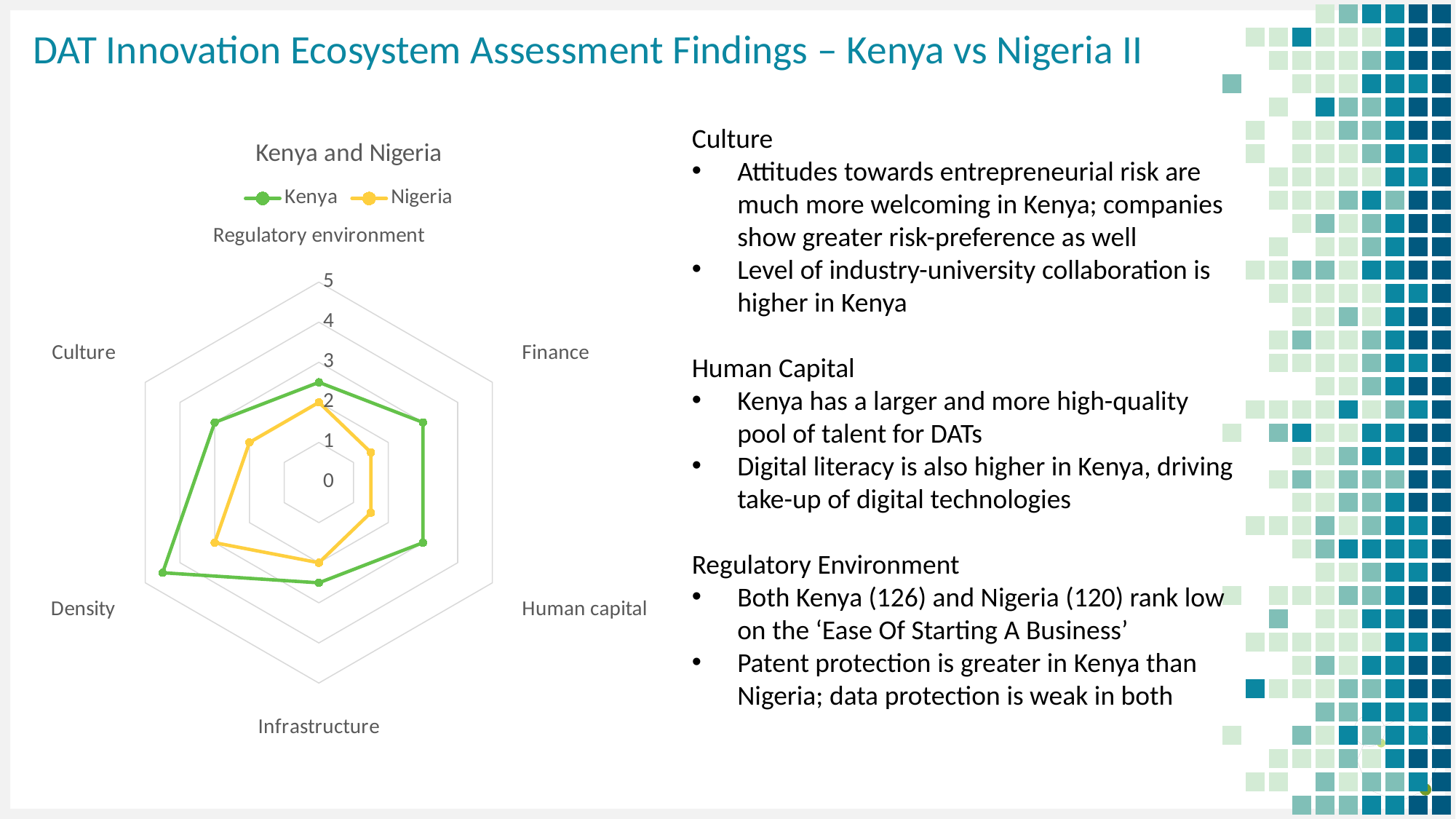

DAT Innovation Ecosystem Assessment Findings – Kenya vs Nigeria II

### Chart: Kenya and Nigeria

| Category |  |  |
|---|---|---|
| Regulatory environment | 2.5 | 2.0 |
| Finance | 3.0 | 1.5 |
| Human capital | 3.0 | 1.5 |
| Infrastructure | 2.5 | 2.0 |
| Density | 4.5 | 3.0 |
| Culture | 3.0 | 2.0 |
Culture
Attitudes towards entrepreneurial risk are much more welcoming in Kenya; companies show greater risk-preference as well
Level of industry-university collaboration is higher in Kenya

Human Capital
Kenya has a larger and more high-quality pool of talent for DATs
Digital literacy is also higher in Kenya, driving take-up of digital technologies

Regulatory Environment
Both Kenya (126) and Nigeria (120) rank low on the ‘Ease Of Starting A Business’
Patent protection is greater in Kenya than Nigeria; data protection is weak in both